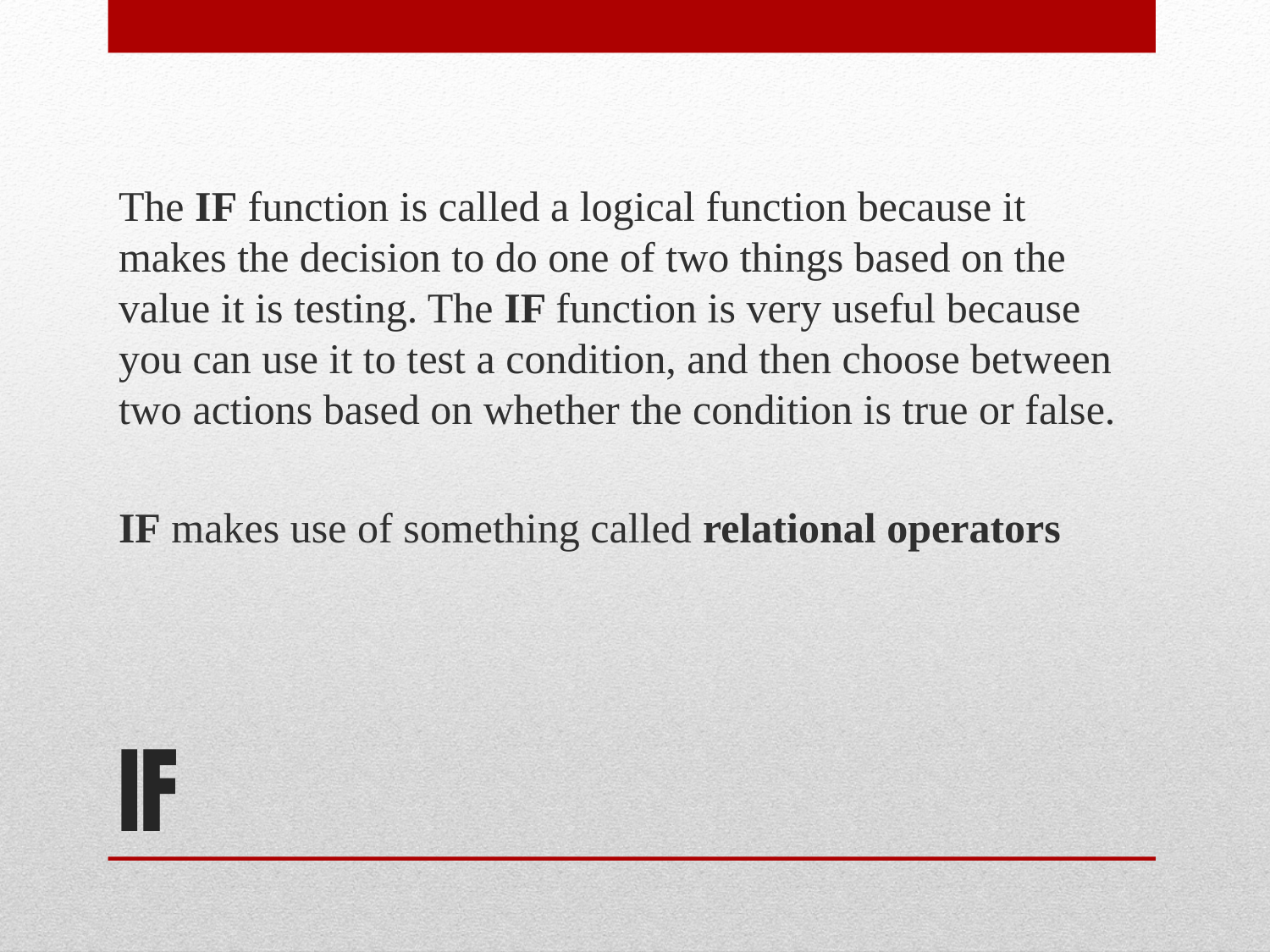

The IF function is called a logical function because it makes the decision to do one of two things based on the value it is testing. The IF function is very useful because you can use it to test a condition, and then choose between two actions based on whether the condition is true or false.

IF makes use of something called relational operators
# IF